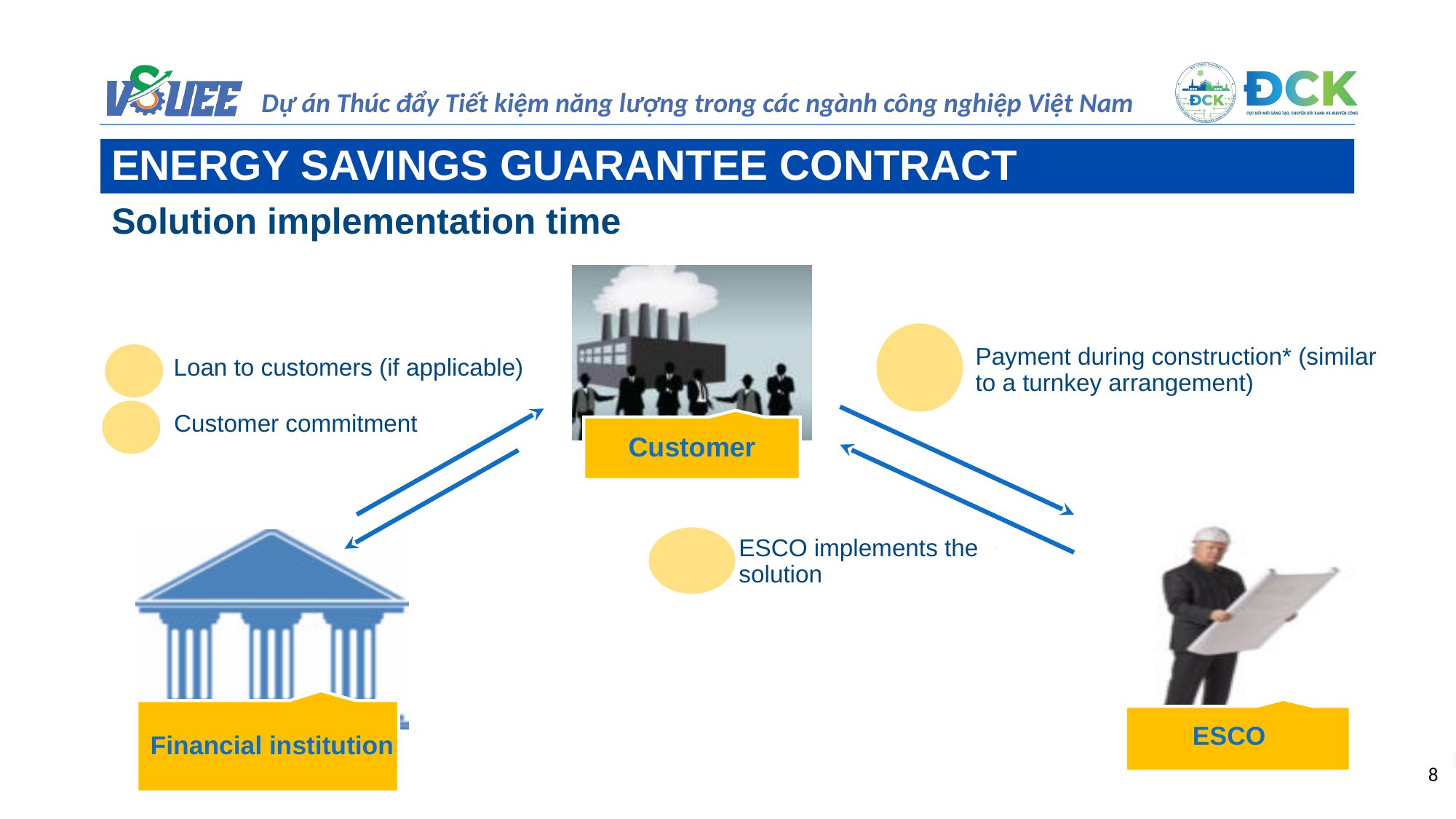

ENERGY SAVINGS GUARANTEE CONTRACT
Solution implementation time

Customer

Payment during construction* (similar to a turnkey arrangement)

Loan to customers (if applicable)

Customer commitment

ESCO implements the solution

ESCO

Financial institution

8